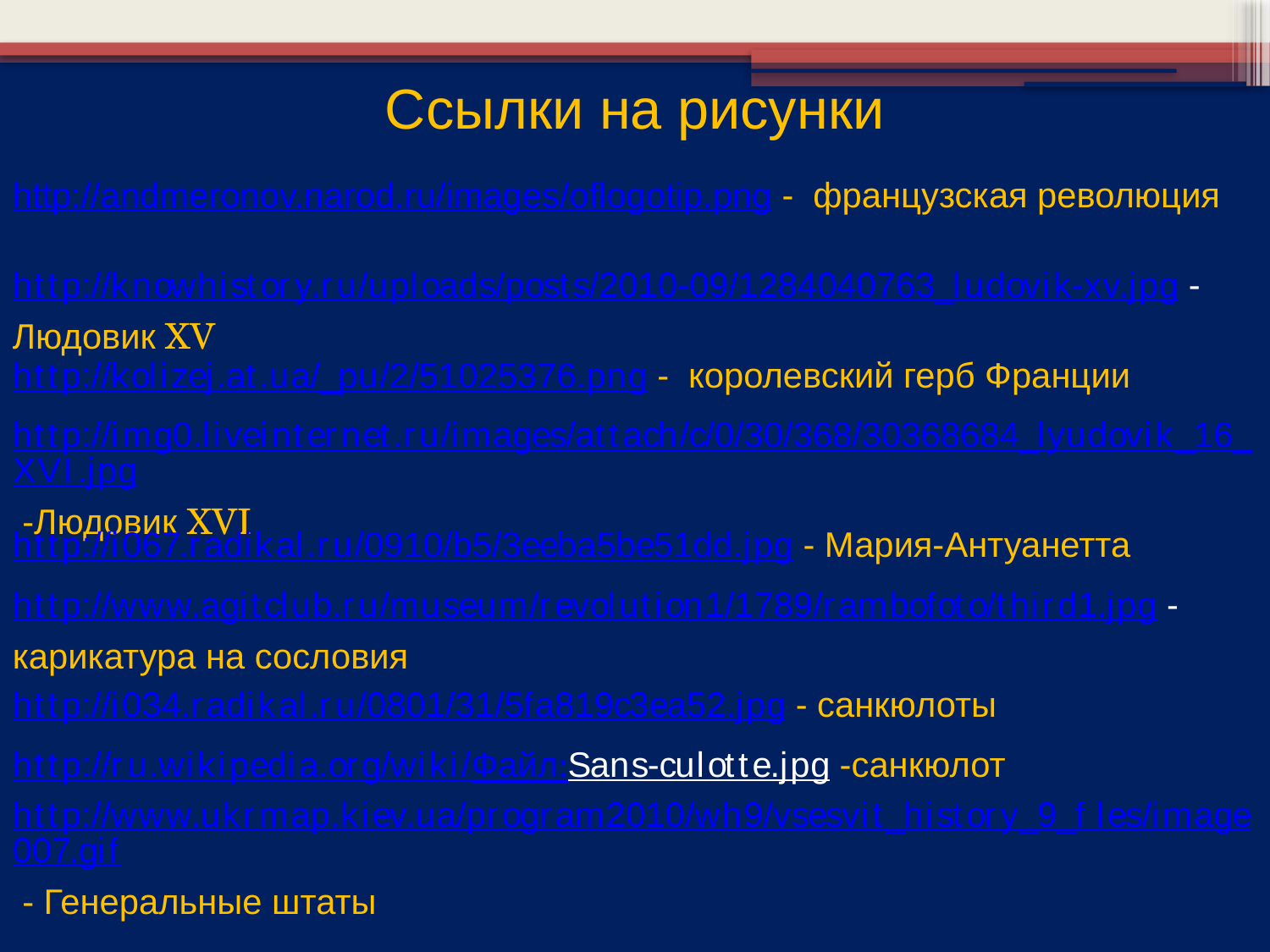

Ссылки на рисунки
http://andmeronov.narod.ru/images/oflogotip.png -  французская революция
http://knowhistory.ru/uploads/posts/2010-09/1284040763_ludovik-xv.jpg - Людовик XV
http://kolizej.at.ua/_pu/2/51025376.png -  королевский герб Франции
http://img0.liveinternet.ru/images/attach/c/0/30/368/30368684_lyudovik_16_XVI.jpg -Людовик XVI
http://i067.radikal.ru/0910/b5/3eeba5be51dd.jpg - Мария-Антуанетта
http://www.agitclub.ru/museum/revolution1/1789/rambofoto/third1.jpg - карикатура на сословия
http://i034.radikal.ru/0801/31/5fa819c3ea52.jpg - санкюлоты
http://ru.wikipedia.org/wiki/Файл:Sans-culotte.jpg -санкюлот
http://www.ukrmap.kiev.ua/program2010/wh9/vsesvit_history_9_files/image007.gif - Генеральные штаты